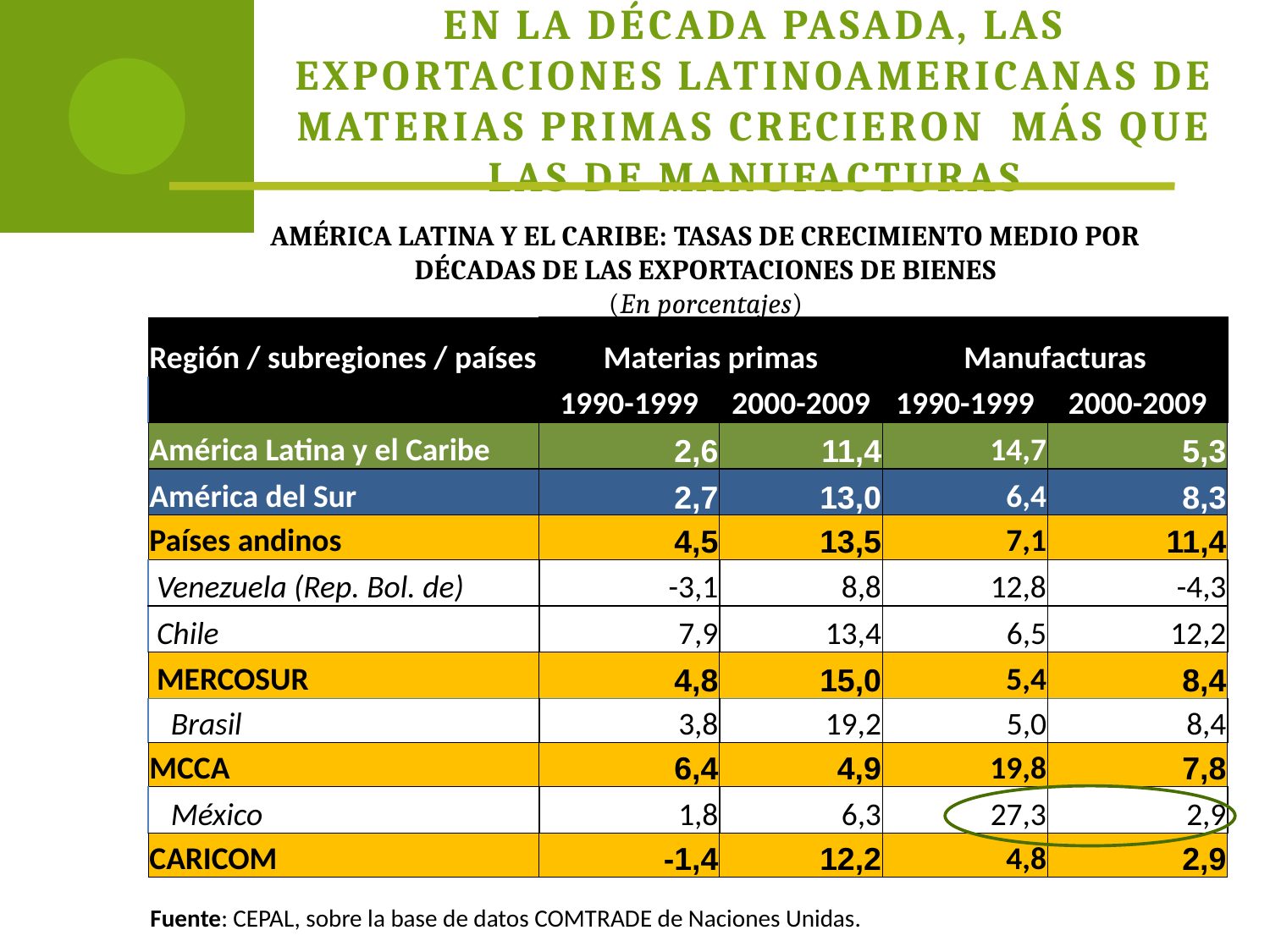

En la década pasada, las exportaciones latinoamericanas de materias primas crecieron  más que las de manufacturas

AMÉRICA LATINA Y EL CARIBE: TASAS DE CRECIMIENTO MEDIO POR DÉCADAS DE LAS EXPORTACIONES DE BIENES
(En porcentajes)
| Región / subregiones / países | Materias primas |  | Manufacturas |  |
| --- | --- | --- | --- | --- |
|  | 1990-1999 | 2000-2009 | 1990-1999 | 2000-2009 |
| América Latina y el Caribe | 2,6 | 11,4 | 14,7 | 5,3 |
| América del Sur | 2,7 | 13,0 | 6,4 | 8,3 |
| Países andinos | 4,5 | 13,5 | 7,1 | 11,4 |
| Venezuela (Rep. Bol. de) | -3,1 | 8,8 | 12,8 | -4,3 |
| Chile | 7,9 | 13,4 | 6,5 | 12,2 |
| MERCOSUR | 4,8 | 15,0 | 5,4 | 8,4 |
| Brasil | 3,8 | 19,2 | 5,0 | 8,4 |
| MCCA | 6,4 | 4,9 | 19,8 | 7,8 |
| México | 1,8 | 6,3 | 27,3 | 2,9 |
| CARICOM | -1,4 | 12,2 | 4,8 | 2,9 |

Fuente: CEPAL, sobre la base de datos COMTRADE de Naciones Unidas.